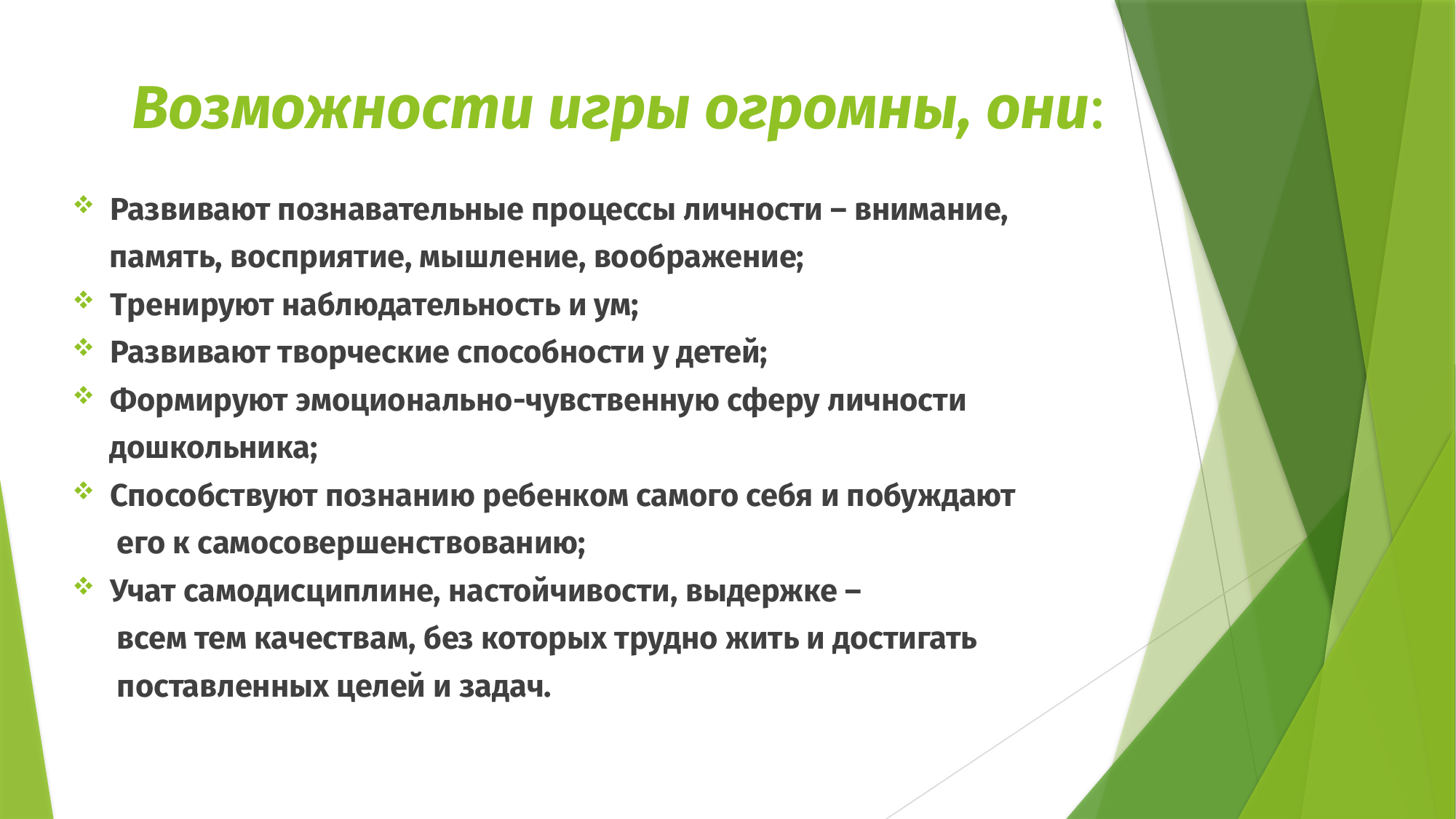

# Возможности игры огромны, они:
Развивают познавательные процессы личности – внимание,
     память, восприятие, мышление, воображение;
Тренируют наблюдательность и ум;
Развивают творческие способности у детей;
Формируют эмоционально-чувственную сферу личности
     дошкольника;
Способствуют познанию ребенком самого себя и побуждают
      его к самосовершенствованию;
Учат самодисциплине, настойчивости, выдержке –
      всем тем качествам, без которых трудно жить и достигать
      поставленных целей и задач.